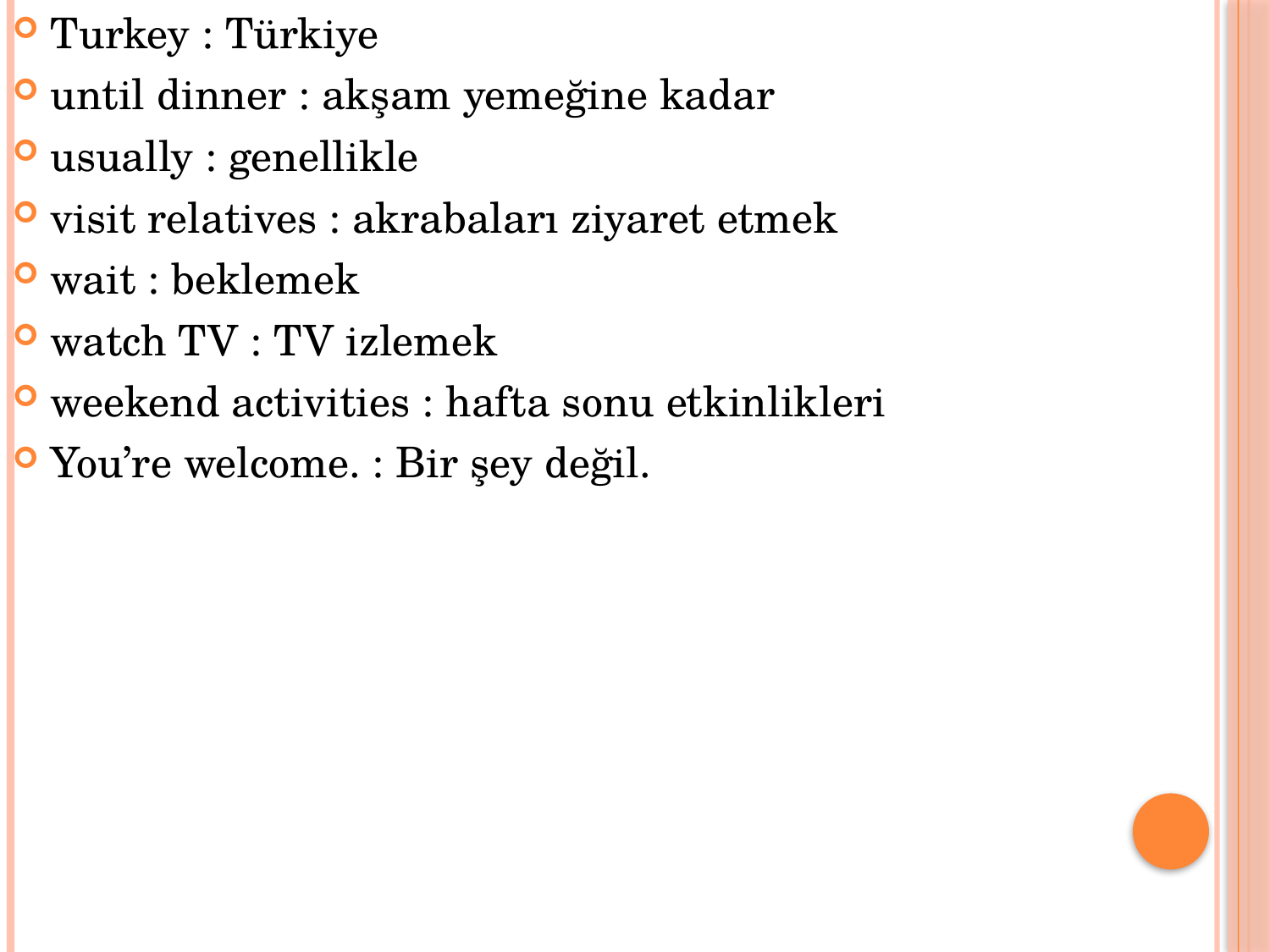

Turkey : Türkiye
until dinner : akşam yemeğine kadar
usually : genellikle
visit relatives : akrabaları ziyaret etmek
wait : beklemek
watch TV : TV izlemek
weekend activities : hafta sonu etkinlikleri
You’re welcome. : Bir şey değil.